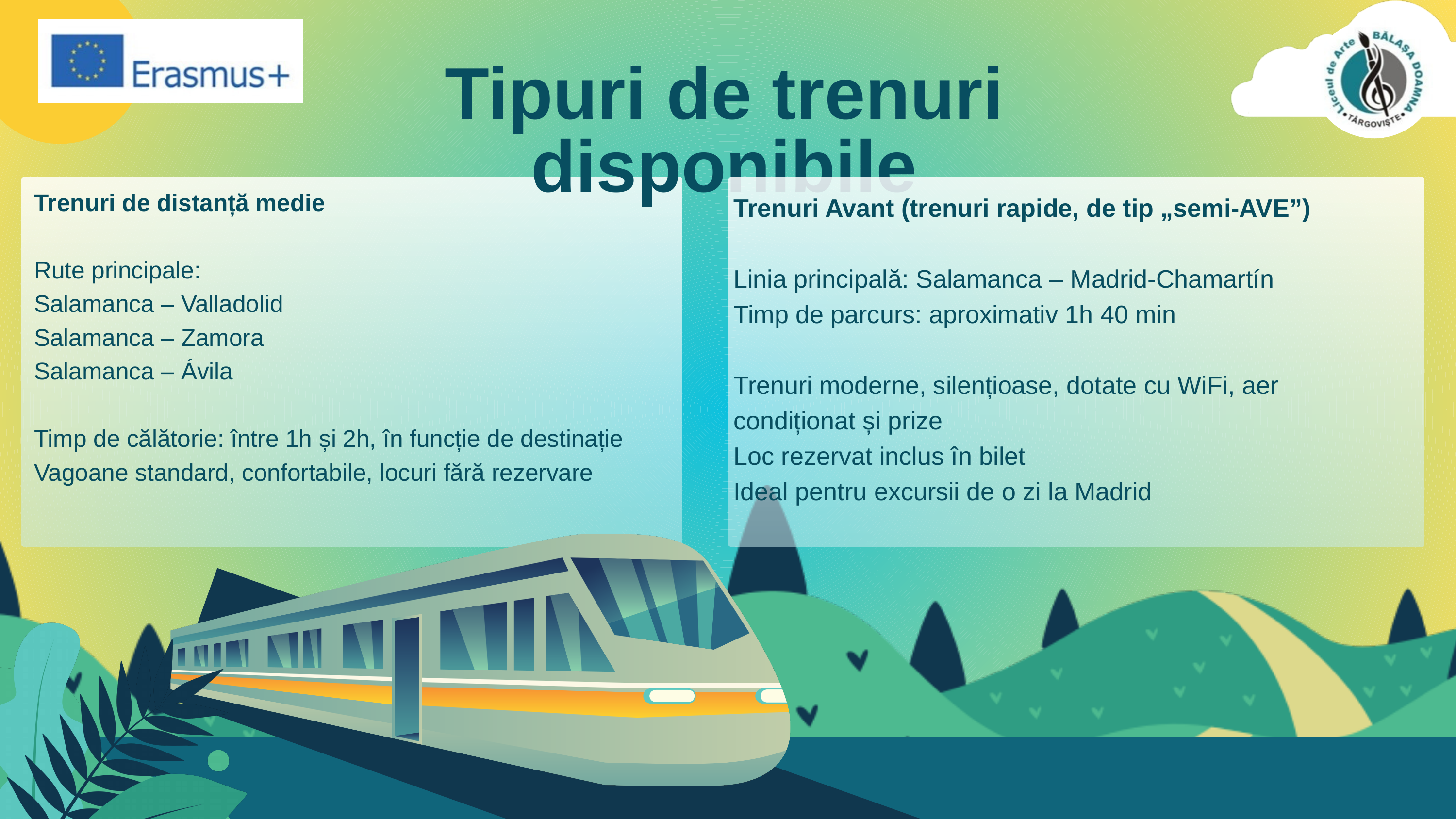

Tipuri de trenuri disponibile

Trenuri Avant (trenuri rapide, de tip „semi-AVE”)

Linia principală: Salamanca – Madrid-Chamartín
Timp de parcurs: aproximativ 1h 40 min

Trenuri moderne, silențioase, dotate cu WiFi, aer condiționat și prize
Loc rezervat inclus în bilet
Ideal pentru excursii de o zi la Madrid

Trenuri de distanță medie

Rute principale:
Salamanca – Valladolid
Salamanca – Zamora
Salamanca – Ávila

Timp de călătorie: între 1h și 2h, în funcție de destinație
Vagoane standard, confortabile, locuri fără rezervare